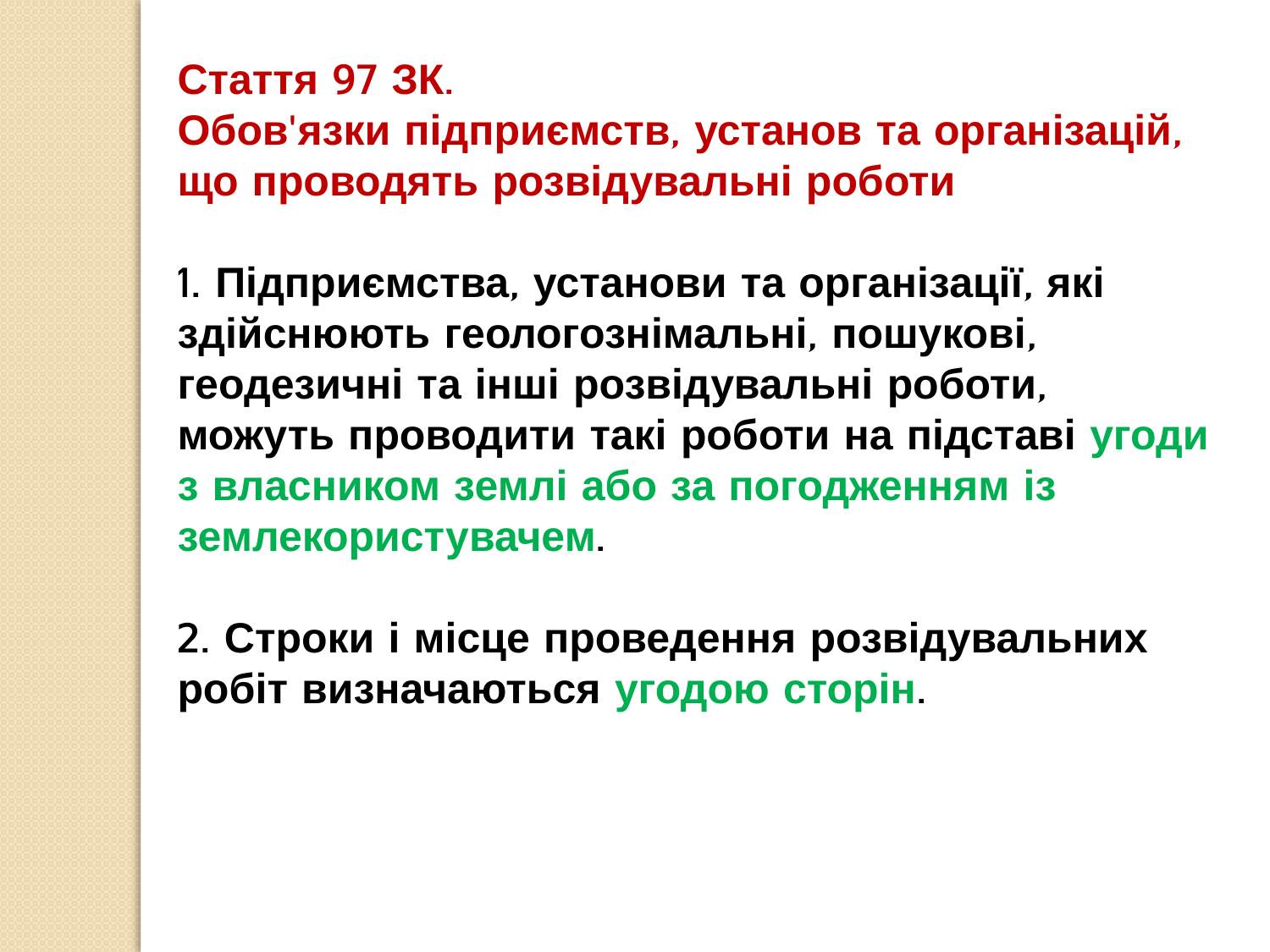

Стаття 97 ЗК.
Обов'язки підприємств, установ та організацій, що проводять розвідувальні роботи

1. Підприємства, установи та організації, які здійснюють геологознімальні, пошукові, геодезичні та інші розвідувальні роботи, можуть проводити такі роботи на підставі угоди з власником землі або за погодженням із землекористувачем.

2. Строки і місце проведення розвідувальних робіт визначаються угодою сторін.